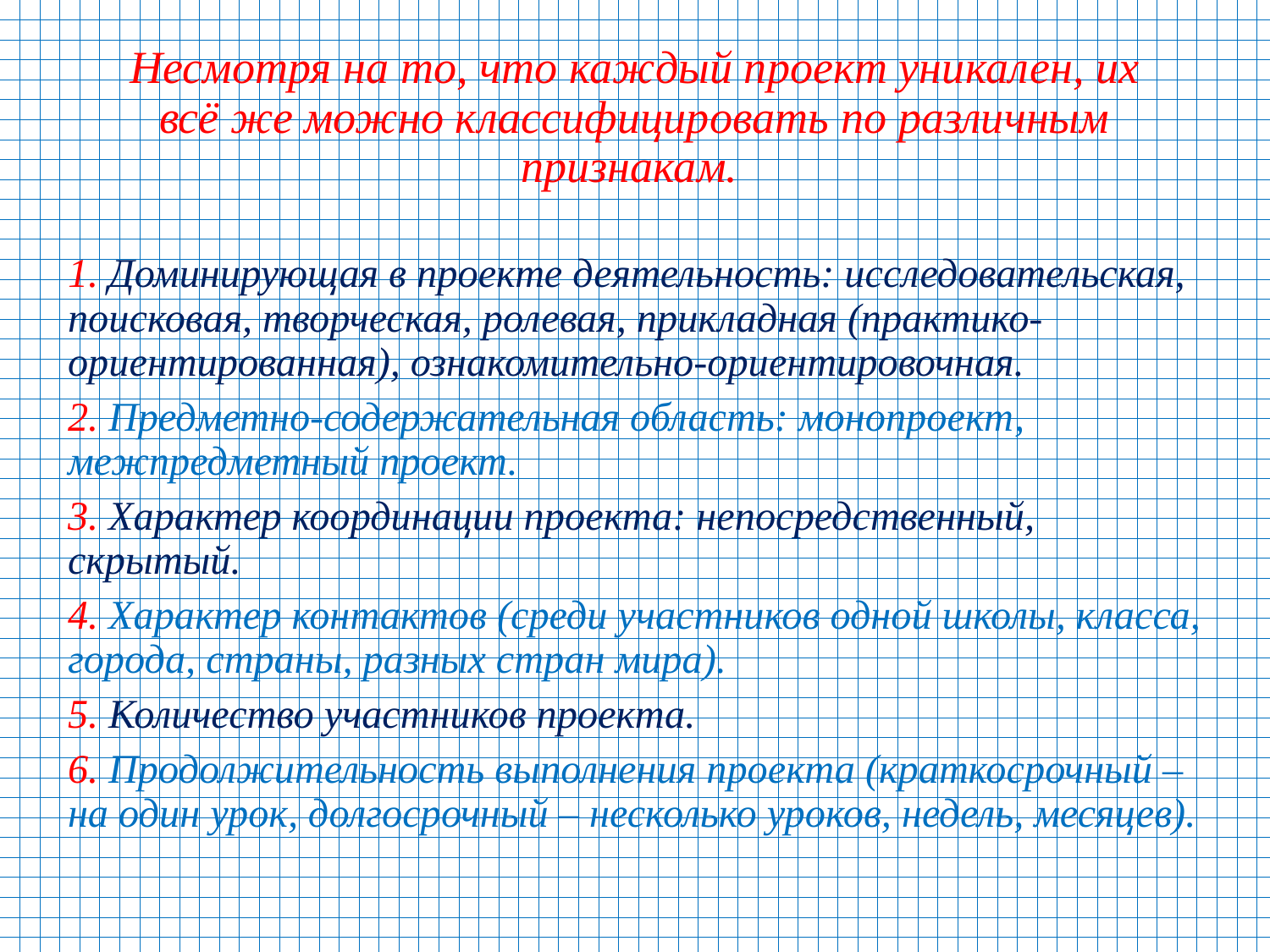

# Несмотря на то, что каждый проект уникален, их всё же можно классифицировать по различным признакам.
1. Доминирующая в проекте деятельность: исследовательская, поисковая, творческая, ролевая, прикладная (практико-ориентированная), ознакомительно-ориентировочная.
2. Предметно-содержательная область: монопроект, межпредметный проект.
3. Характер координации проекта: непосредственный, скрытый.
4. Характер контактов (среди участников одной школы, класса, города, страны, разных стран мира).
5. Количество участников проекта.
6. Продолжительность выполнения проекта (краткосрочный – на один урок, долгосрочный – несколько уроков, недель, месяцев).